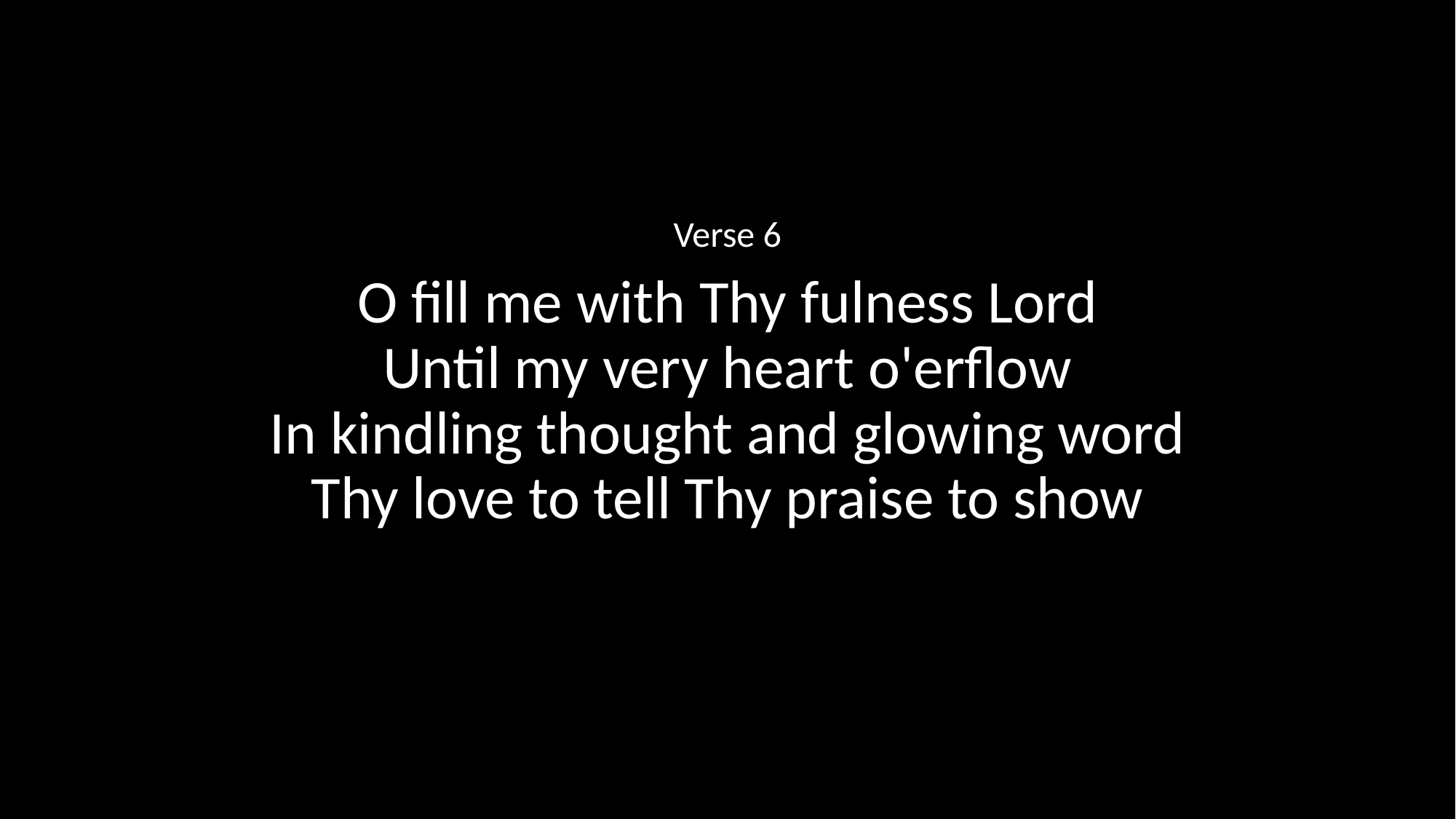

Verse 6
O fill me with Thy fulness Lord
Until my very heart o'erflow
In kindling thought and glowing word
Thy love to tell Thy praise to show